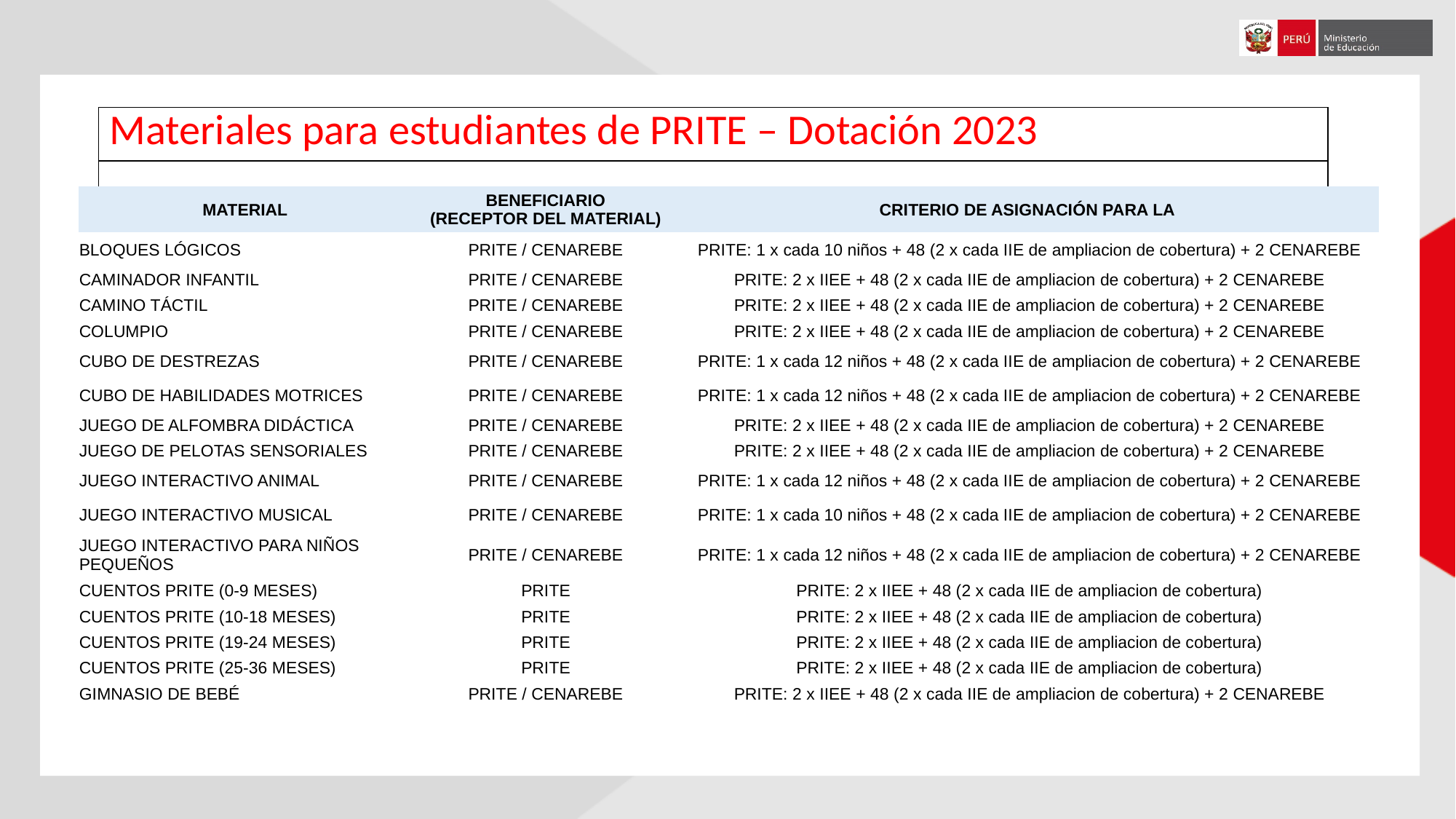

| Materiales para estudiantes de PRITE – Dotación 2023 |
| --- |
|  |
| MATERIAL | BENEFICIARIO (RECEPTOR DEL MATERIAL) | CRITERIO DE ASIGNACIÓN PARA LA |
| --- | --- | --- |
| BLOQUES LÓGICOS | PRITE / CENAREBE | PRITE: 1 x cada 10 niños + 48 (2 x cada IIE de ampliacion de cobertura) + 2 CENAREBE |
| CAMINADOR INFANTIL | PRITE / CENAREBE | PRITE: 2 x IIEE + 48 (2 x cada IIE de ampliacion de cobertura) + 2 CENAREBE |
| CAMINO TÁCTIL | PRITE / CENAREBE | PRITE: 2 x IIEE + 48 (2 x cada IIE de ampliacion de cobertura) + 2 CENAREBE |
| COLUMPIO | PRITE / CENAREBE | PRITE: 2 x IIEE + 48 (2 x cada IIE de ampliacion de cobertura) + 2 CENAREBE |
| CUBO DE DESTREZAS | PRITE / CENAREBE | PRITE: 1 x cada 12 niños + 48 (2 x cada IIE de ampliacion de cobertura) + 2 CENAREBE |
| CUBO DE HABILIDADES MOTRICES | PRITE / CENAREBE | PRITE: 1 x cada 12 niños + 48 (2 x cada IIE de ampliacion de cobertura) + 2 CENAREBE |
| JUEGO DE ALFOMBRA DIDÁCTICA | PRITE / CENAREBE | PRITE: 2 x IIEE + 48 (2 x cada IIE de ampliacion de cobertura) + 2 CENAREBE |
| JUEGO DE PELOTAS SENSORIALES | PRITE / CENAREBE | PRITE: 2 x IIEE + 48 (2 x cada IIE de ampliacion de cobertura) + 2 CENAREBE |
| JUEGO INTERACTIVO ANIMAL | PRITE / CENAREBE | PRITE: 1 x cada 12 niños + 48 (2 x cada IIE de ampliacion de cobertura) + 2 CENAREBE |
| JUEGO INTERACTIVO MUSICAL | PRITE / CENAREBE | PRITE: 1 x cada 10 niños + 48 (2 x cada IIE de ampliacion de cobertura) + 2 CENAREBE |
| JUEGO INTERACTIVO PARA NIÑOS PEQUEÑOS | PRITE / CENAREBE | PRITE: 1 x cada 12 niños + 48 (2 x cada IIE de ampliacion de cobertura) + 2 CENAREBE |
| CUENTOS PRITE (0-9 MESES) | PRITE | PRITE: 2 x IIEE + 48 (2 x cada IIE de ampliacion de cobertura) |
| CUENTOS PRITE (10-18 MESES) | PRITE | PRITE: 2 x IIEE + 48 (2 x cada IIE de ampliacion de cobertura) |
| CUENTOS PRITE (19-24 MESES) | PRITE | PRITE: 2 x IIEE + 48 (2 x cada IIE de ampliacion de cobertura) |
| CUENTOS PRITE (25-36 MESES) | PRITE | PRITE: 2 x IIEE + 48 (2 x cada IIE de ampliacion de cobertura) |
| GIMNASIO DE BEBÉ | PRITE / CENAREBE | PRITE: 2 x IIEE + 48 (2 x cada IIE de ampliacion de cobertura) + 2 CENAREBE |